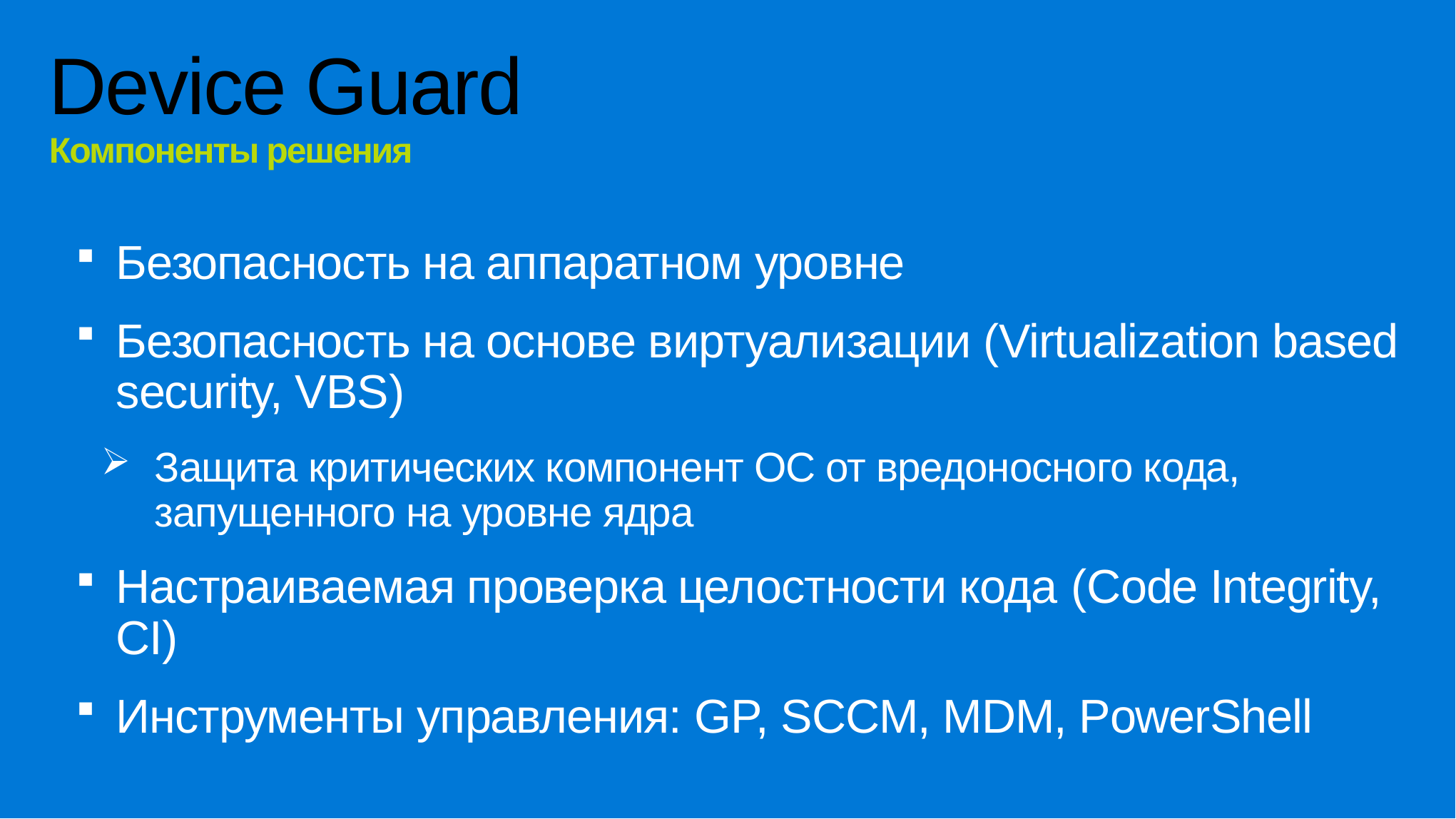

# Device Guard Компоненты решения
Безопасность на аппаратном уровне
Безопасность на основе виртуализации (Virtualization based security, VBS)
Защита критических компонент ОС от вредоносного кода, запущенного на уровне ядра
Настраиваемая проверка целостности кода (Code Integrity, CI)
Инструменты управления: GP, SCCM, MDM, PowerShell